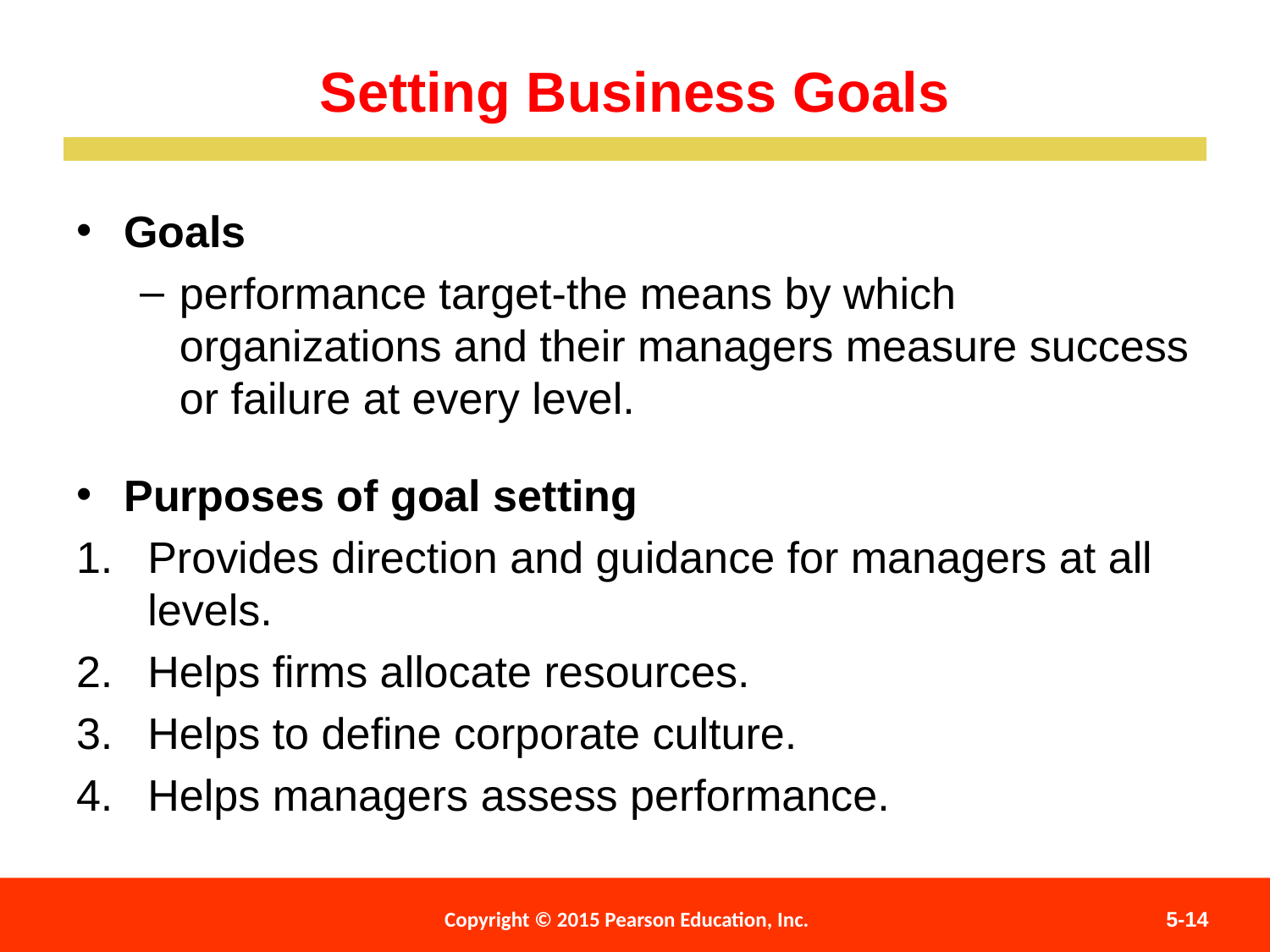

Setting Business Goals
Goals
performance target-the means by which organizations and their managers measure success or failure at every level.

Purposes of goal setting
Provides direction and guidance for managers at all levels.
Helps firms allocate resources.
Helps to define corporate culture.
Helps managers assess performance.